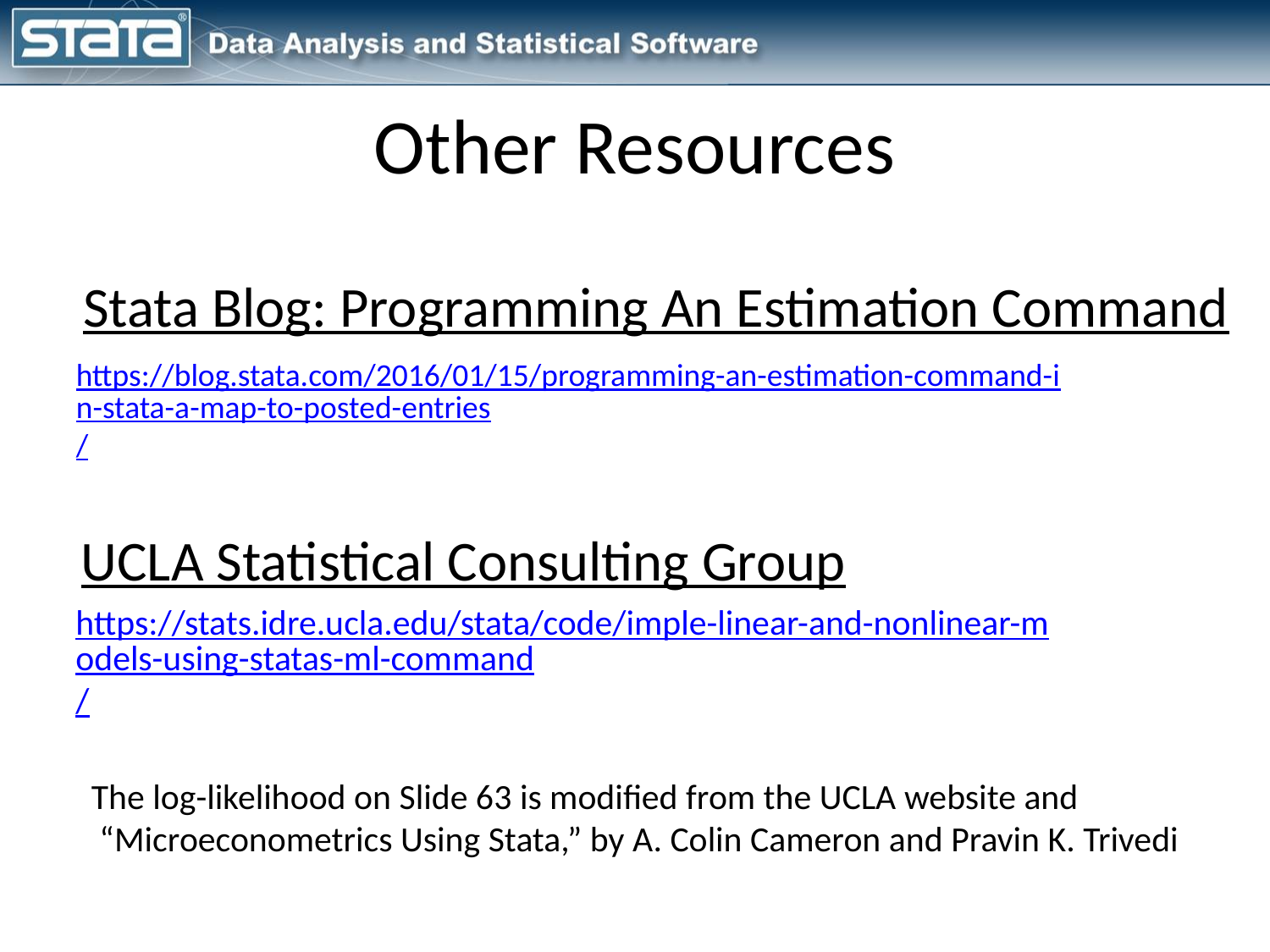

# Other Resources
Stata Blog: Programming An Estimation Command
https://blog.stata.com/2016/01/15/programming-an-estimation-command-in-stata-a-map-to-posted-entries/
UCLA Statistical Consulting Group
https://stats.idre.ucla.edu/stata/code/imple-linear-and-nonlinear-models-using-statas-ml-command/
The log-likelihood on Slide 63 is modified from the UCLA website and
 “Microeconometrics Using Stata,” by A. Colin Cameron and Pravin K. Trivedi